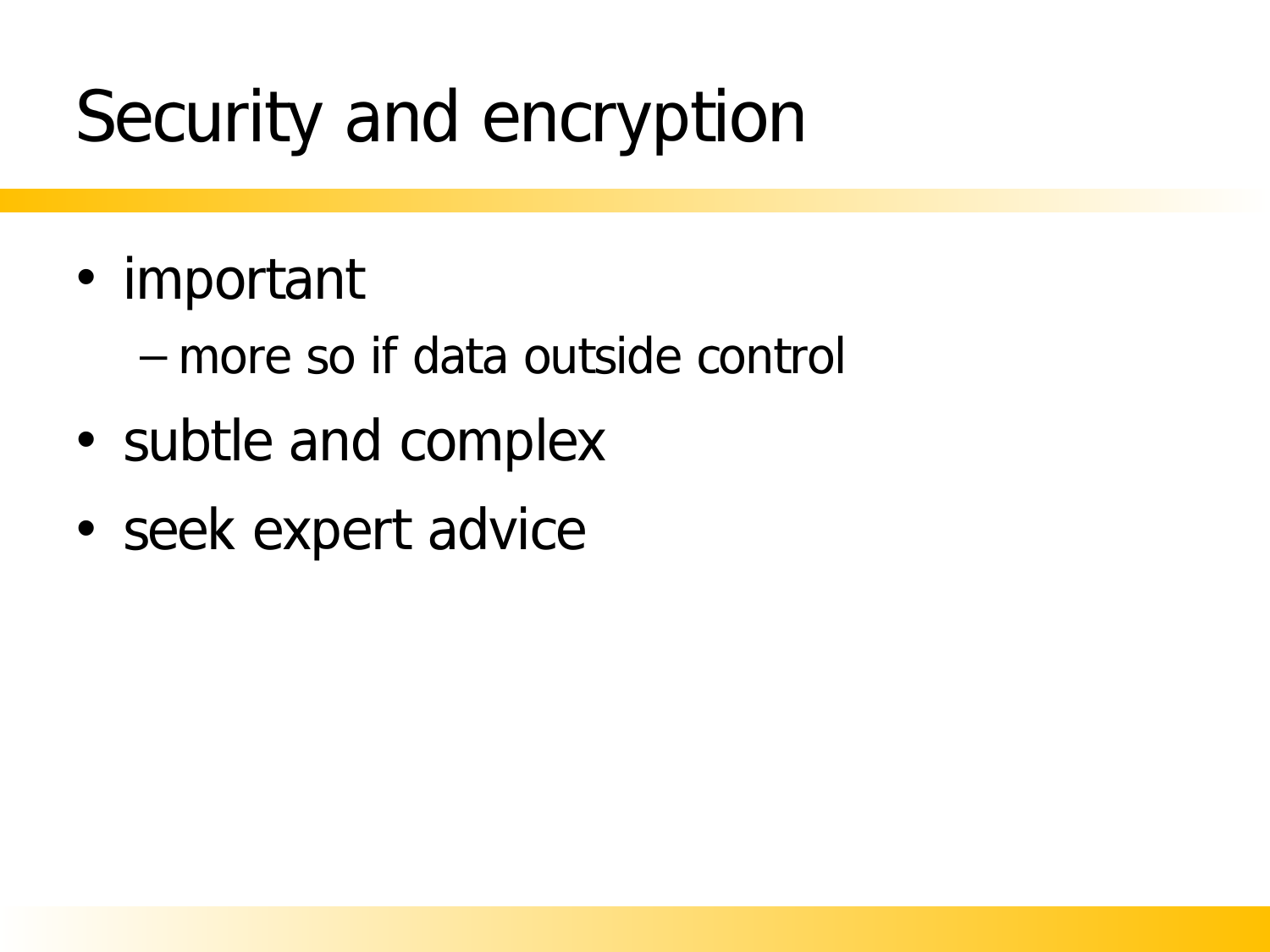

# Security and encryption
important
more so if data outside control
subtle and complex
seek expert advice